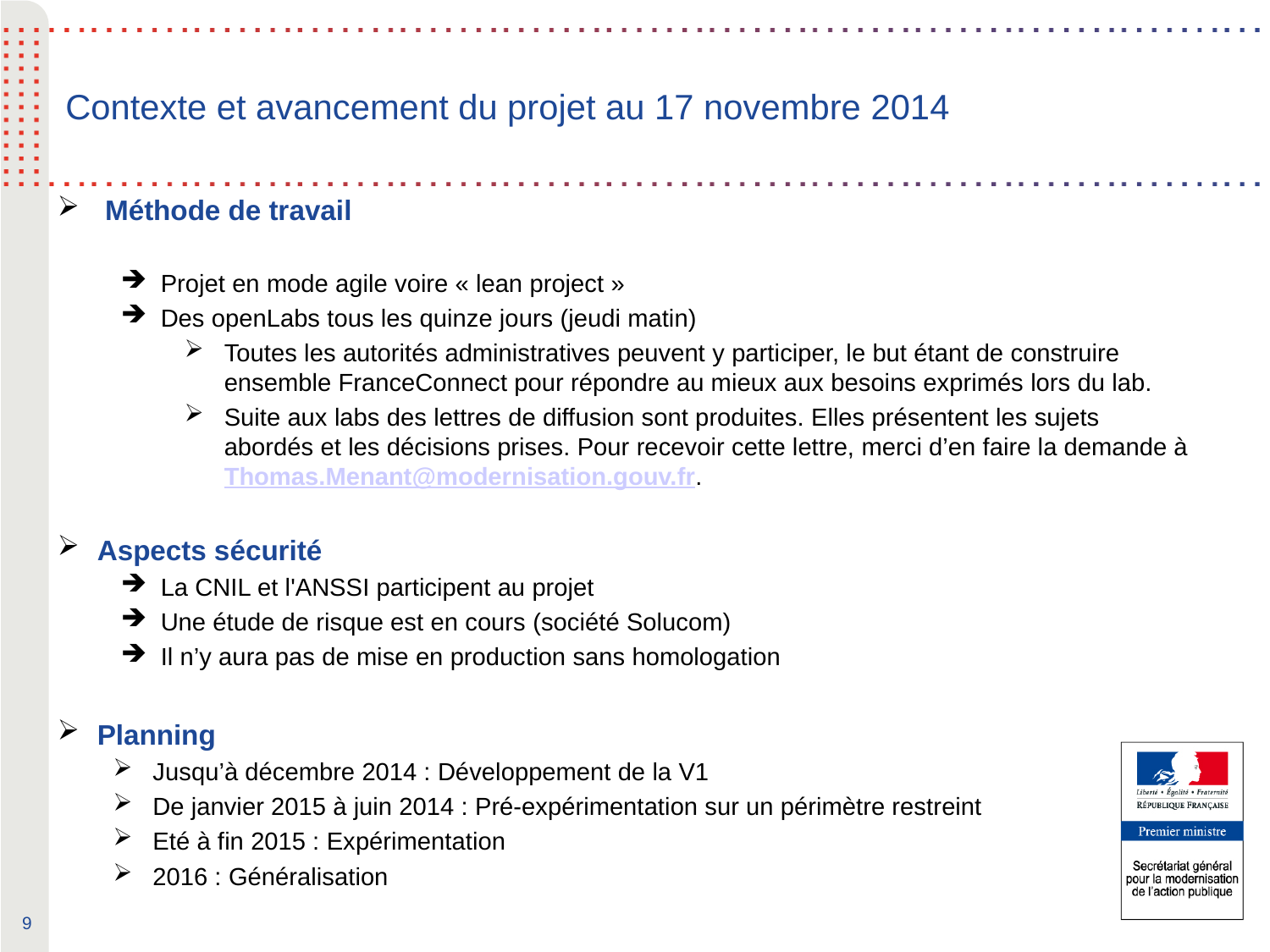

# Contexte et avancement du projet au 17 novembre 2014
Méthode de travail

Projet en mode agile voire « lean project »
Des openLabs tous les quinze jours (jeudi matin)
Toutes les autorités administratives peuvent y participer, le but étant de construire ensemble FranceConnect pour répondre au mieux aux besoins exprimés lors du lab.
Suite aux labs des lettres de diffusion sont produites. Elles présentent les sujets abordés et les décisions prises. Pour recevoir cette lettre, merci d’en faire la demande à Thomas.Menant@modernisation.gouv.fr.

Aspects sécurité
La CNIL et l'ANSSI participent au projet
Une étude de risque est en cours (société Solucom)
Il n’y aura pas de mise en production sans homologation

Planning
Jusqu’à décembre 2014 : Développement de la V1
De janvier 2015 à juin 2014 : Pré-expérimentation sur un périmètre restreint
Eté à fin 2015 : Expérimentation
2016 : Généralisation